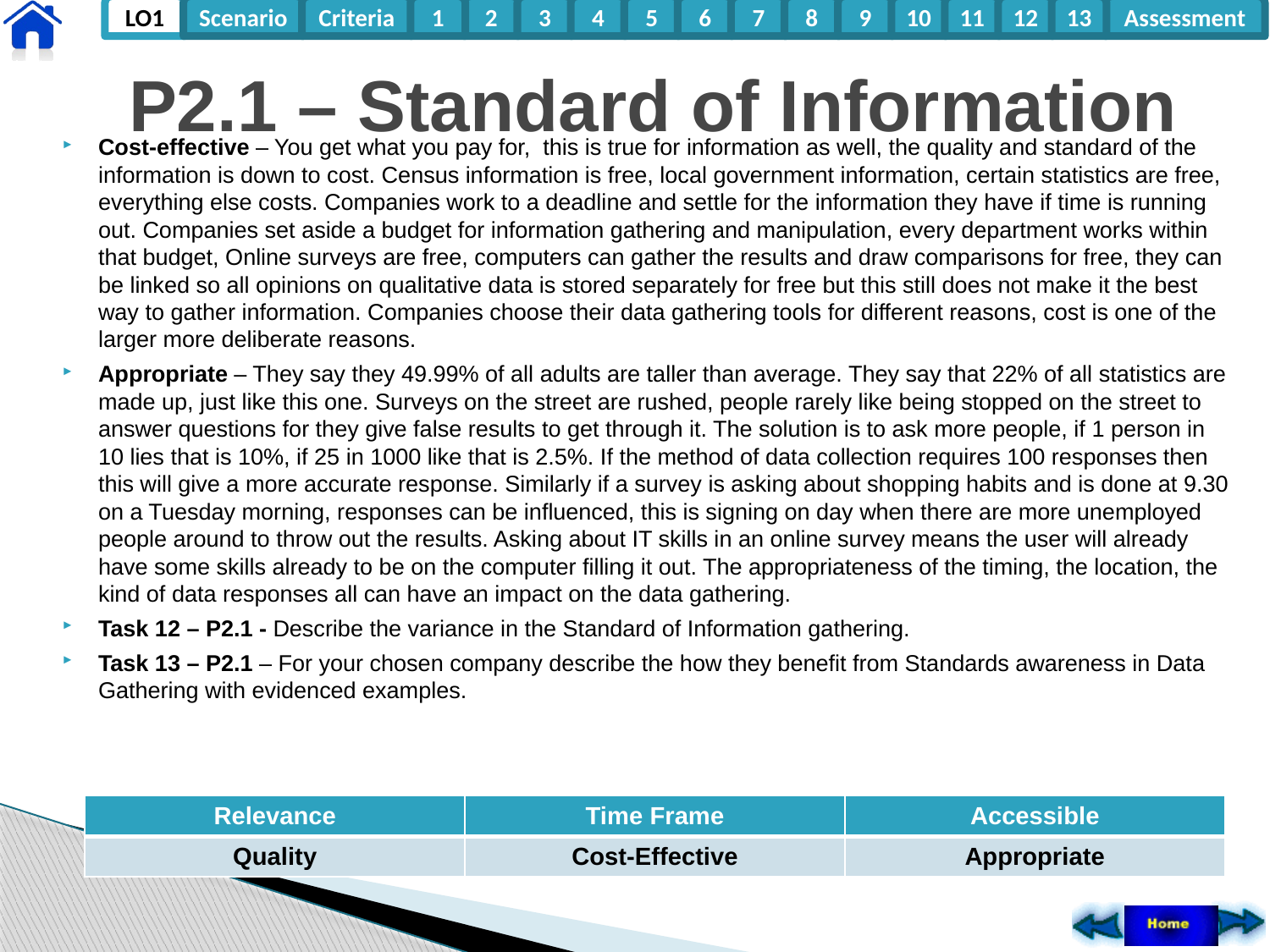

# P2.1 – Standard of Information
Cost-effective – You get what you pay for,  this is true for information as well, the quality and standard of the information is down to cost. Census information is free, local government information, certain statistics are free, everything else costs. Companies work to a deadline and settle for the information they have if time is running out. Companies set aside a budget for information gathering and manipulation, every department works within that budget, Online surveys are free, computers can gather the results and draw comparisons for free, they can be linked so all opinions on qualitative data is stored separately for free but this still does not make it the best way to gather information. Companies choose their data gathering tools for different reasons, cost is one of the larger more deliberate reasons.
Appropriate – They say they 49.99% of all adults are taller than average. They say that 22% of all statistics are made up, just like this one. Surveys on the street are rushed, people rarely like being stopped on the street to answer questions for they give false results to get through it. The solution is to ask more people, if 1 person in 10 lies that is 10%, if 25 in 1000 like that is 2.5%. If the method of data collection requires 100 responses then this will give a more accurate response. Similarly if a survey is asking about shopping habits and is done at 9.30 on a Tuesday morning, responses can be influenced, this is signing on day when there are more unemployed people around to throw out the results. Asking about IT skills in an online survey means the user will already have some skills already to be on the computer filling it out. The appropriateness of the timing, the location, the kind of data responses all can have an impact on the data gathering.
Task 12 – P2.1 - Describe the variance in the Standard of Information gathering.
Task 13 – P2.1 – For your chosen company describe the how they benefit from Standards awareness in Data Gathering with evidenced examples.

| Relevance | Time Frame | Accessible |
| --- | --- | --- |
| Quality | Cost-Effective | Appropriate |